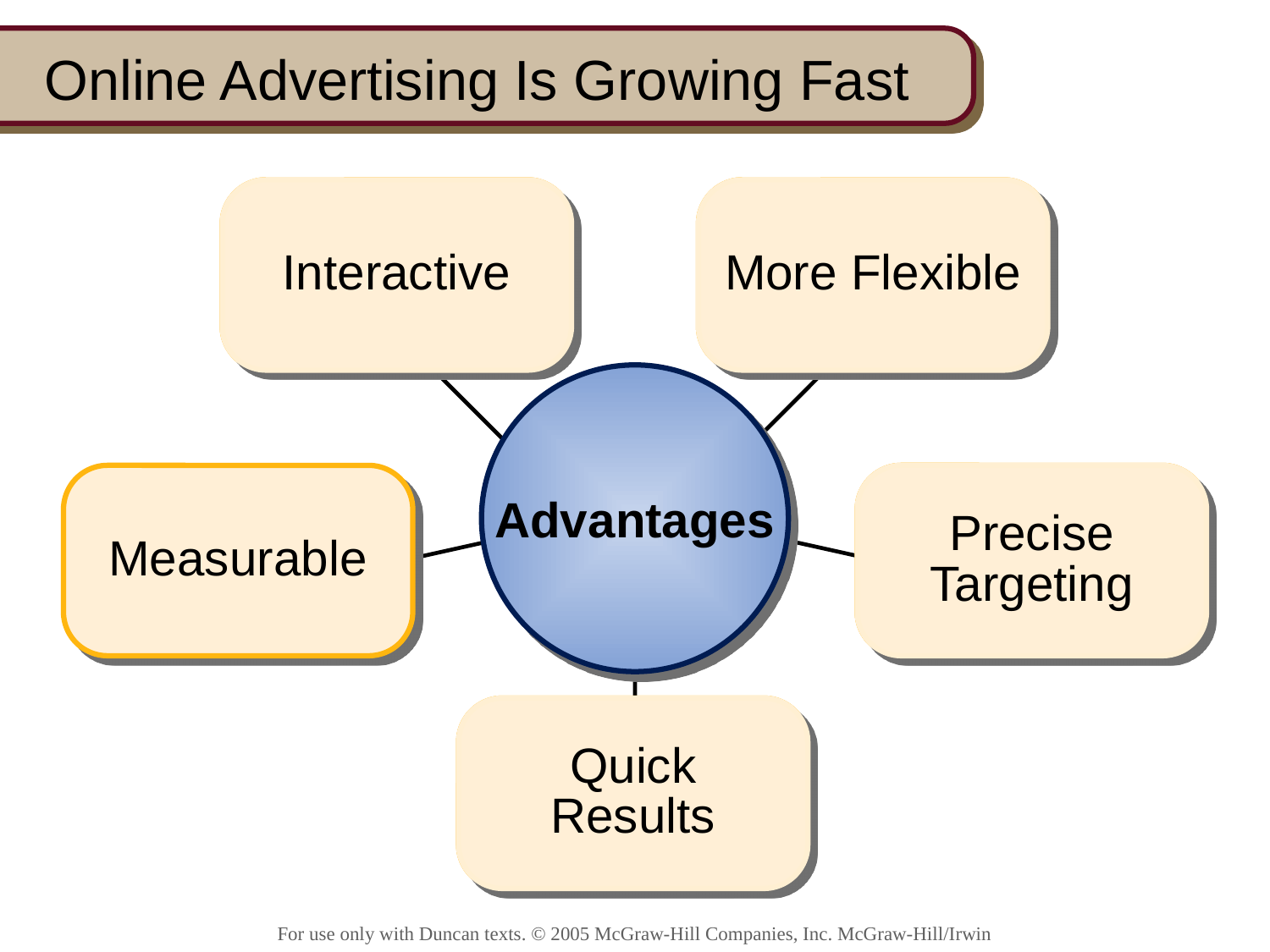

# Online Advertising Is Growing Fast
Interactive

Interactive
More Flexible

More Flexible
Advantages
Measurable

Precise Targeting

Precise Targeting

Quick Results
Quick Results